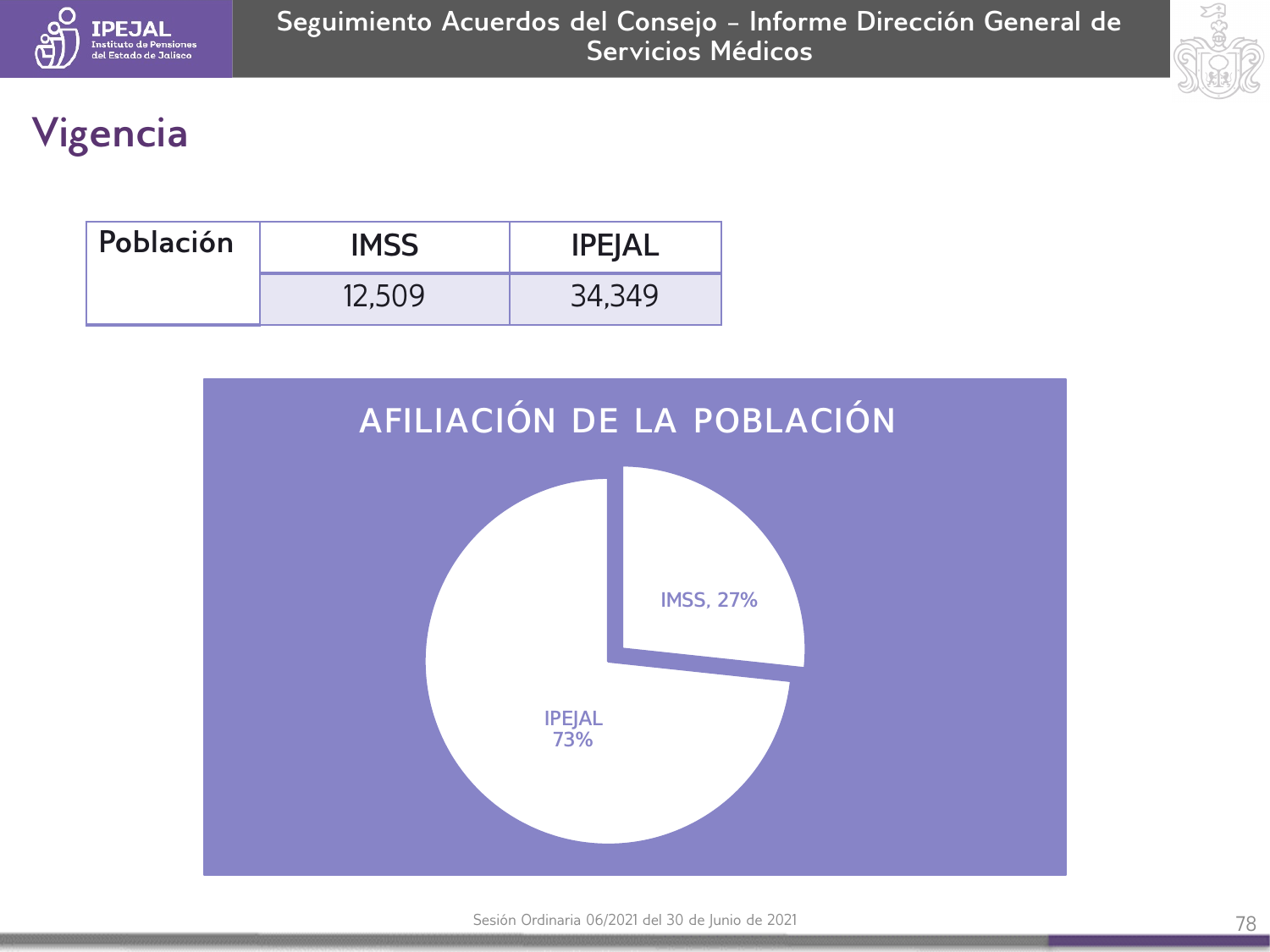

Seguimiento Acuerdos del Consejo – Informe Dirección General de Servicios Médicos
Vigencia

| Población | IMSS | IPEJAL |
| --- | --- | --- |
|  | 12,509 | 34,349 |

### Chart: AFILIACIÓN DE LA POBLACIÓN

| Category |  |
|---|---|
| IMSS | 12509.0 |
| IPEJAL | 34349.0 |
Sesión Ordinaria 06/2021 del 30 de Junio de 2021
78